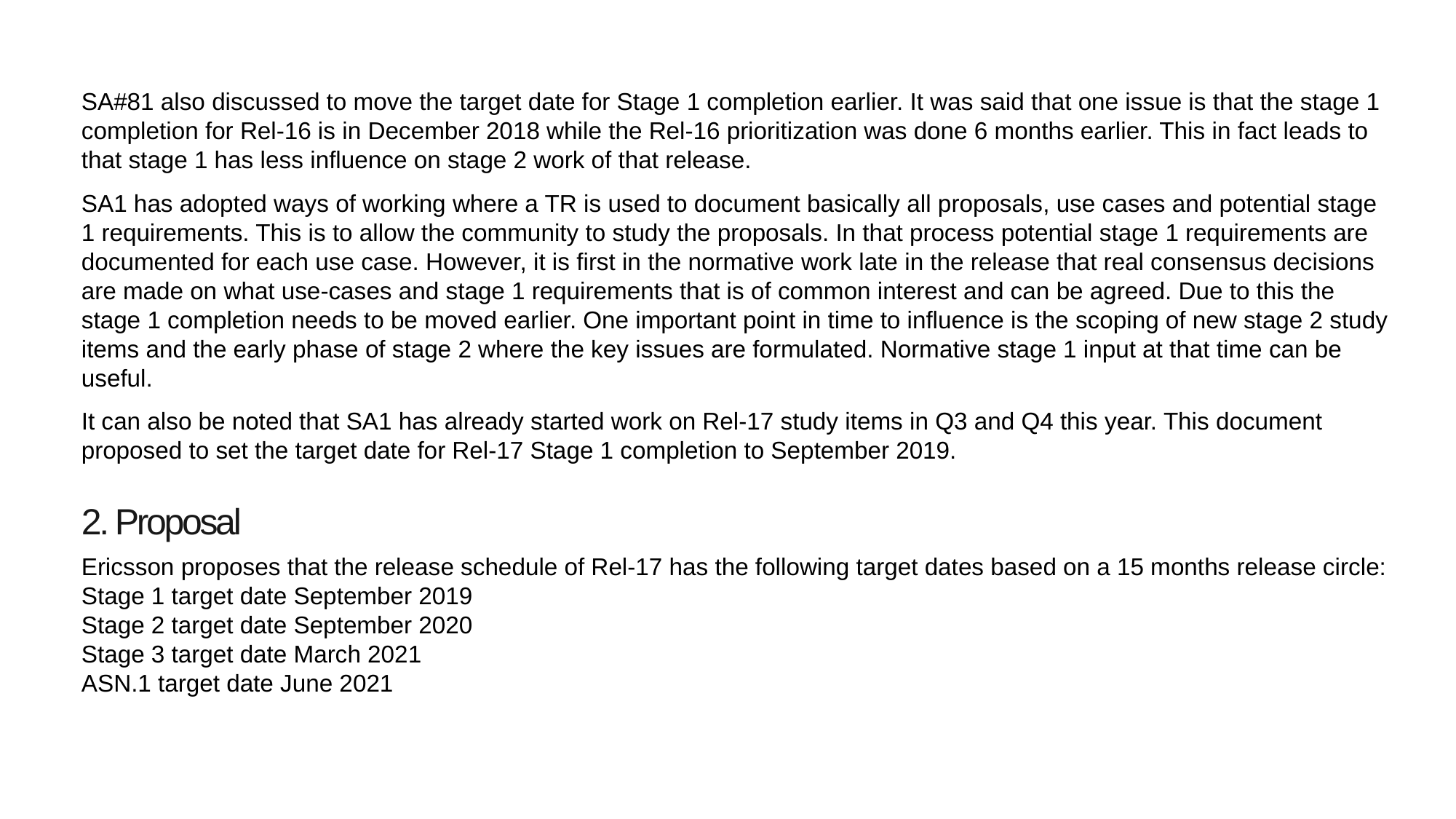

SA#81 also discussed to move the target date for Stage 1 completion earlier. It was said that one issue is that the stage 1 completion for Rel-16 is in December 2018 while the Rel-16 prioritization was done 6 months earlier. This in fact leads to that stage 1 has less influence on stage 2 work of that release.

SA1 has adopted ways of working where a TR is used to document basically all proposals, use cases and potential stage 1 requirements. This is to allow the community to study the proposals. In that process potential stage 1 requirements are documented for each use case. However, it is first in the normative work late in the release that real consensus decisions are made on what use-cases and stage 1 requirements that is of common interest and can be agreed. Due to this the stage 1 completion needs to be moved earlier. One important point in time to influence is the scoping of new stage 2 study items and the early phase of stage 2 where the key issues are formulated. Normative stage 1 input at that time can be useful.

It can also be noted that SA1 has already started work on Rel-17 study items in Q3 and Q4 this year. This document proposed to set the target date for Rel-17 Stage 1 completion to September 2019.

Ericsson proposes that the release schedule of Rel-17 has the following target dates based on a 15 months release circle:
Stage 1 target date September 2019
Stage 2 target date September 2020
Stage 3 target date March 2021
ASN.1 target date June 2021
# 2. Proposal